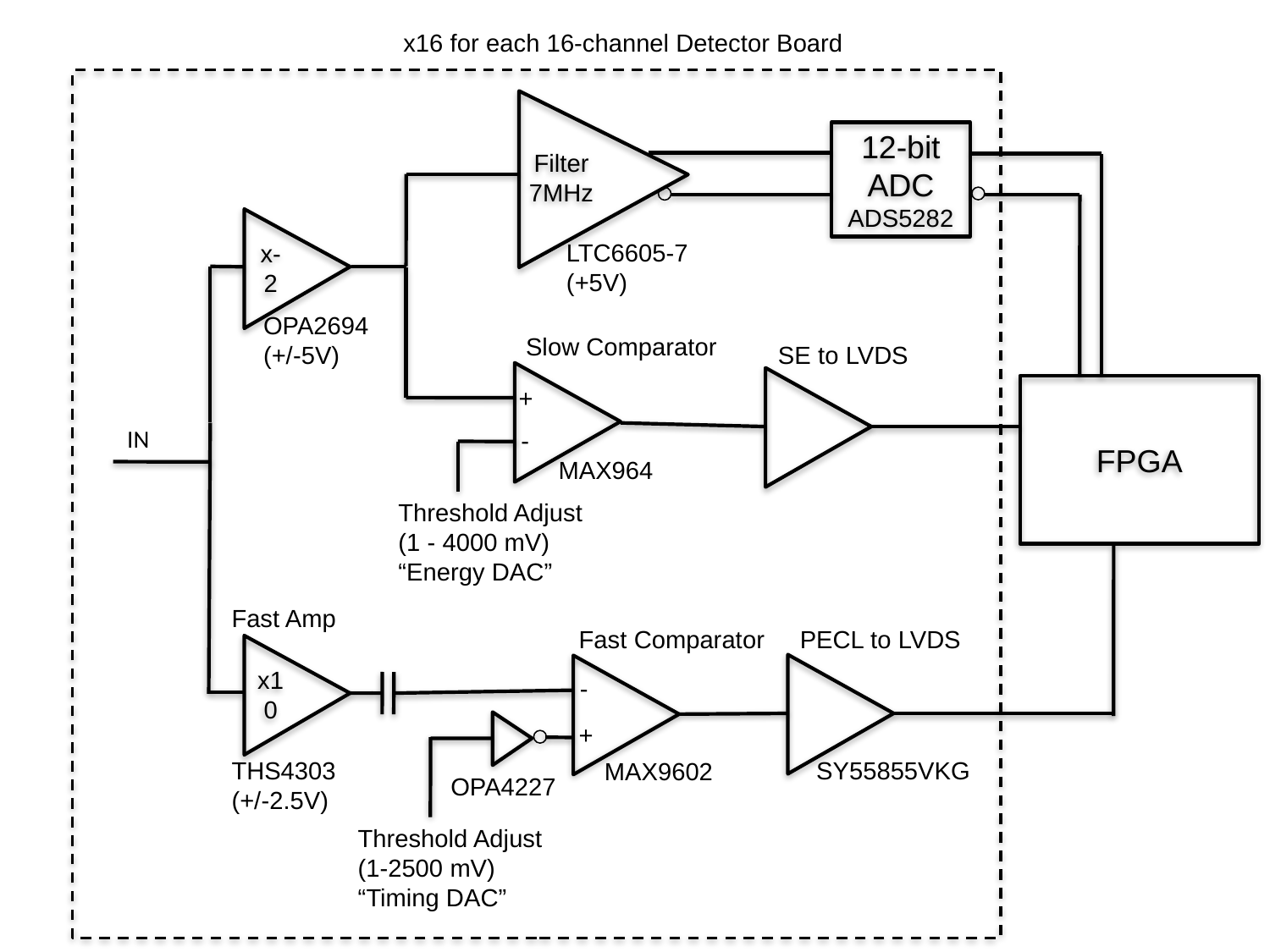

x16 for each 16-channel Detector Board

Filter 7MHz
12-bit ADC
ADS5282

x-2
LTC6605-7
(+5V)
OPA2694
(+/-5V)
Slow Comparator
SE to LVDS

FPGA
+
IN
-
MAX964
Threshold Adjust (1 - 4000 mV)
“Energy DAC”
Fast Amp
PECL to LVDS
Fast Comparator
x10

-
+

THS4303
(+/-2.5V)
SY55855VKG
MAX9602
OPA4227
Threshold Adjust (1-2500 mV)
“Timing DAC”